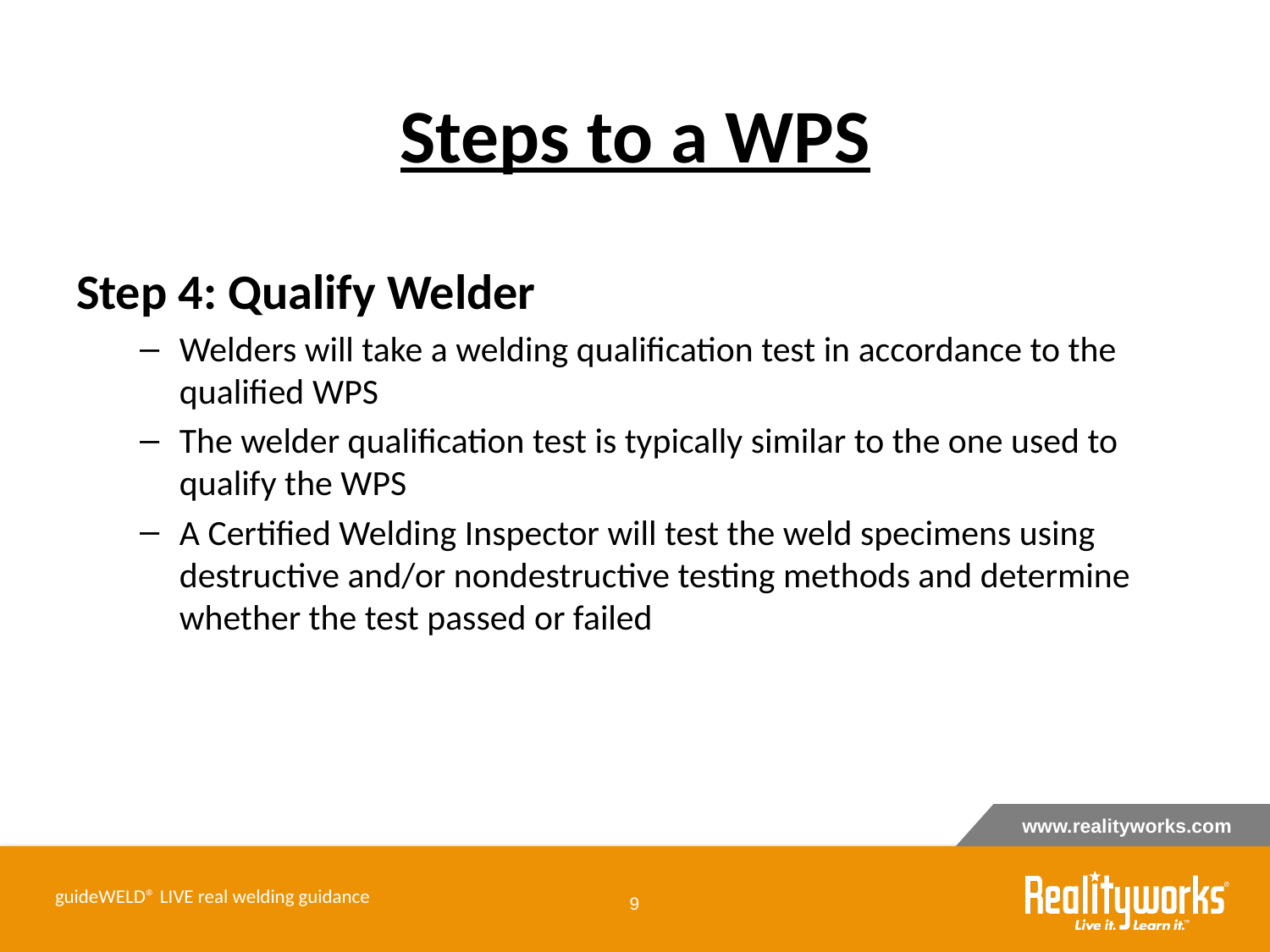

# Steps to a WPS
Step 4: Qualify Welder
Welders will take a welding qualification test in accordance to the qualified WPS
The welder qualification test is typically similar to the one used to qualify the WPS
A Certified Welding Inspector will test the weld specimens using destructive and/or nondestructive testing methods and determine whether the test passed or failed

guideWELD® LIVE real welding guidance
9